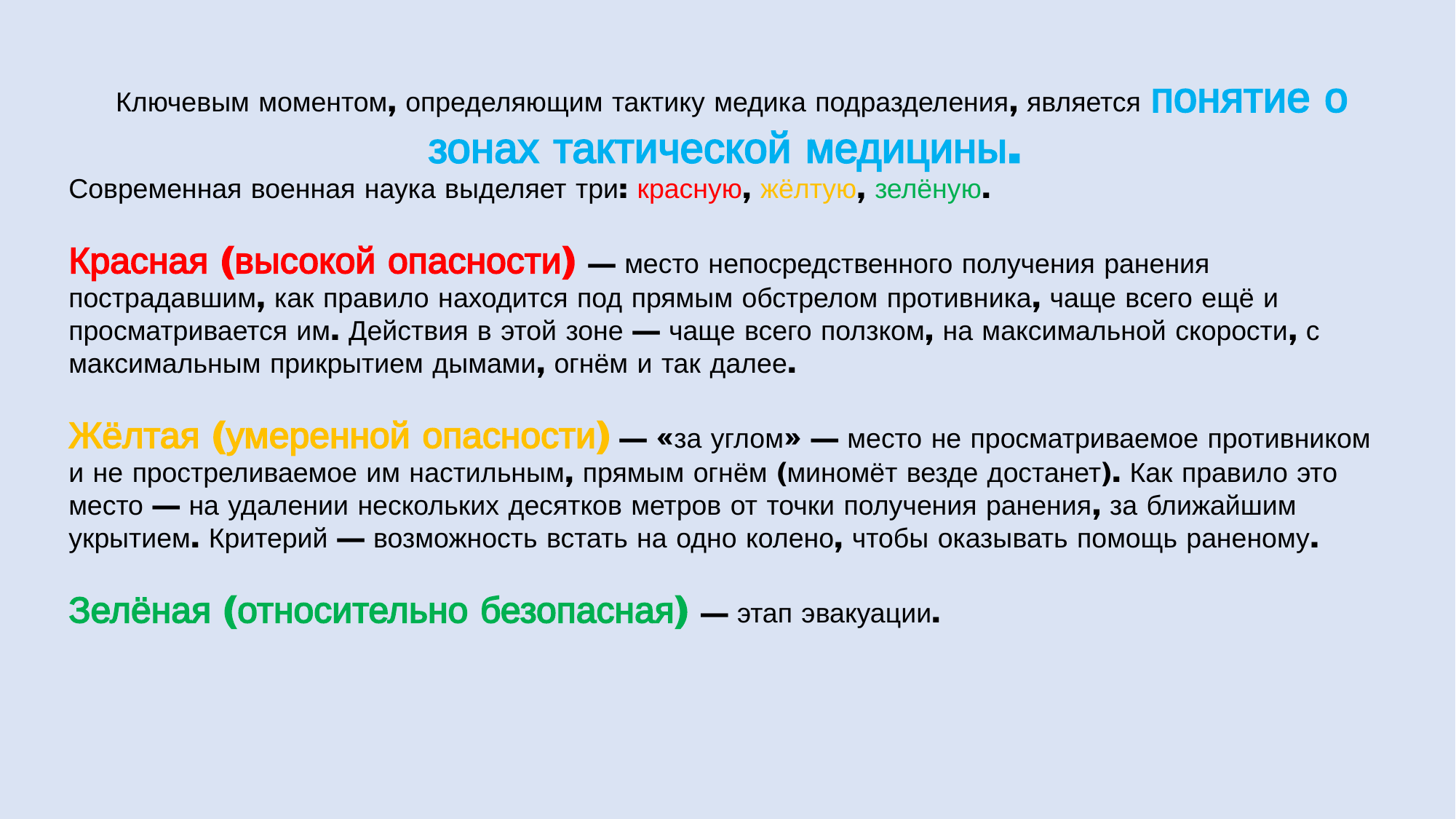

Ключевым моментом, определяющим тактику медика подразделения, является понятие о зонах тактической медицины.
Современная военная наука выделяет три: красную, жёлтую, зелёную.

Красная (высокой опасности) — место непосредственного получения ранения пострадавшим, как правило находится под прямым обстрелом противника, чаще всего ещё и просматривается им. Действия в этой зоне — чаще всего ползком, на максимальной скорости, с максимальным прикрытием дымами, огнём и так далее.

Жёлтая (умеренной опасности) — «за углом» — место не просматриваемое противником и не простреливаемое им настильным, прямым огнём (миномёт везде достанет). Как правило это место — на удалении нескольких десятков метров от точки получения ранения, за ближайшим укрытием. Критерий — возможность встать на одно колено, чтобы оказывать помощь раненому.

Зелёная (относительно безопасная) — этап эвакуации.